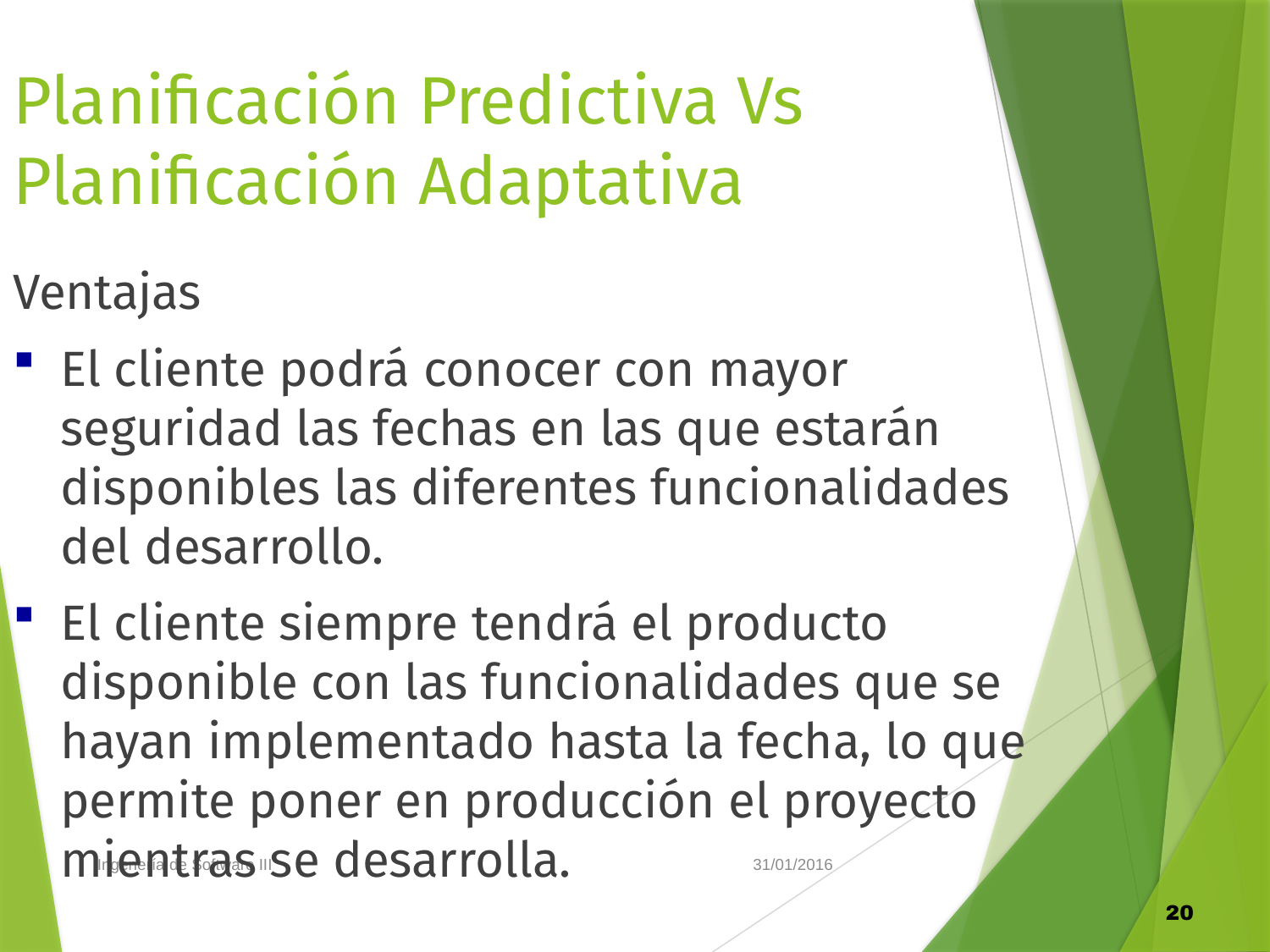

Planificación Predictiva Vs Planificación Adaptativa
Ventajas
El cliente podrá conocer con mayor seguridad las fechas en las que estarán disponibles las diferentes funcionalidades del desarrollo.
El cliente siempre tendrá el producto disponible con las funcionalidades que se hayan implementado hasta la fecha, lo que permite poner en producción el proyecto mientras se desarrolla.
Ingenería de Software III
31/01/2016
20